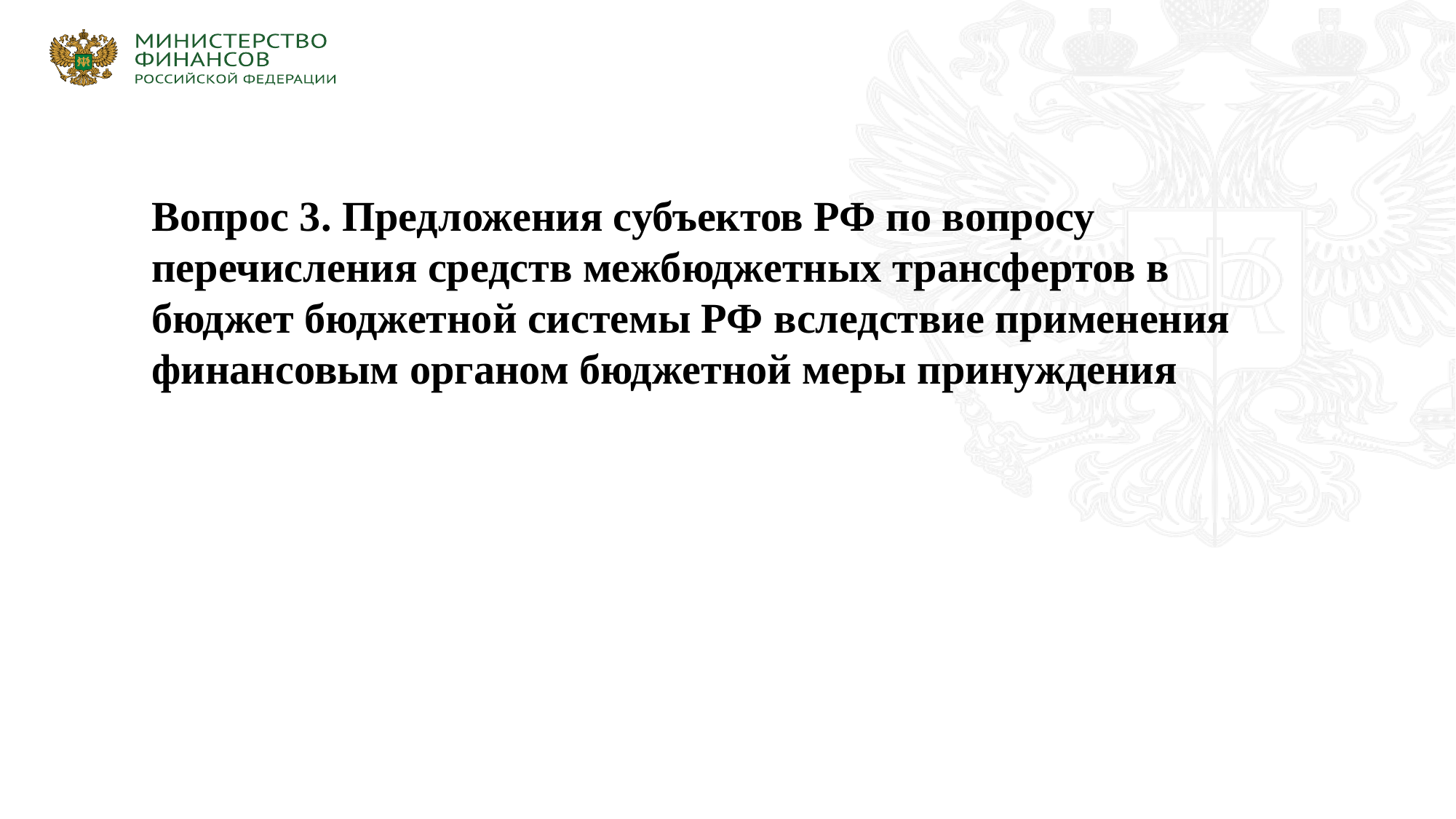

Вопрос 3. Предложения субъектов РФ по вопросу перечисления средств межбюджетных трансфертов в бюджет бюджетной системы РФ вследствие применения финансовым органом бюджетной меры принуждения